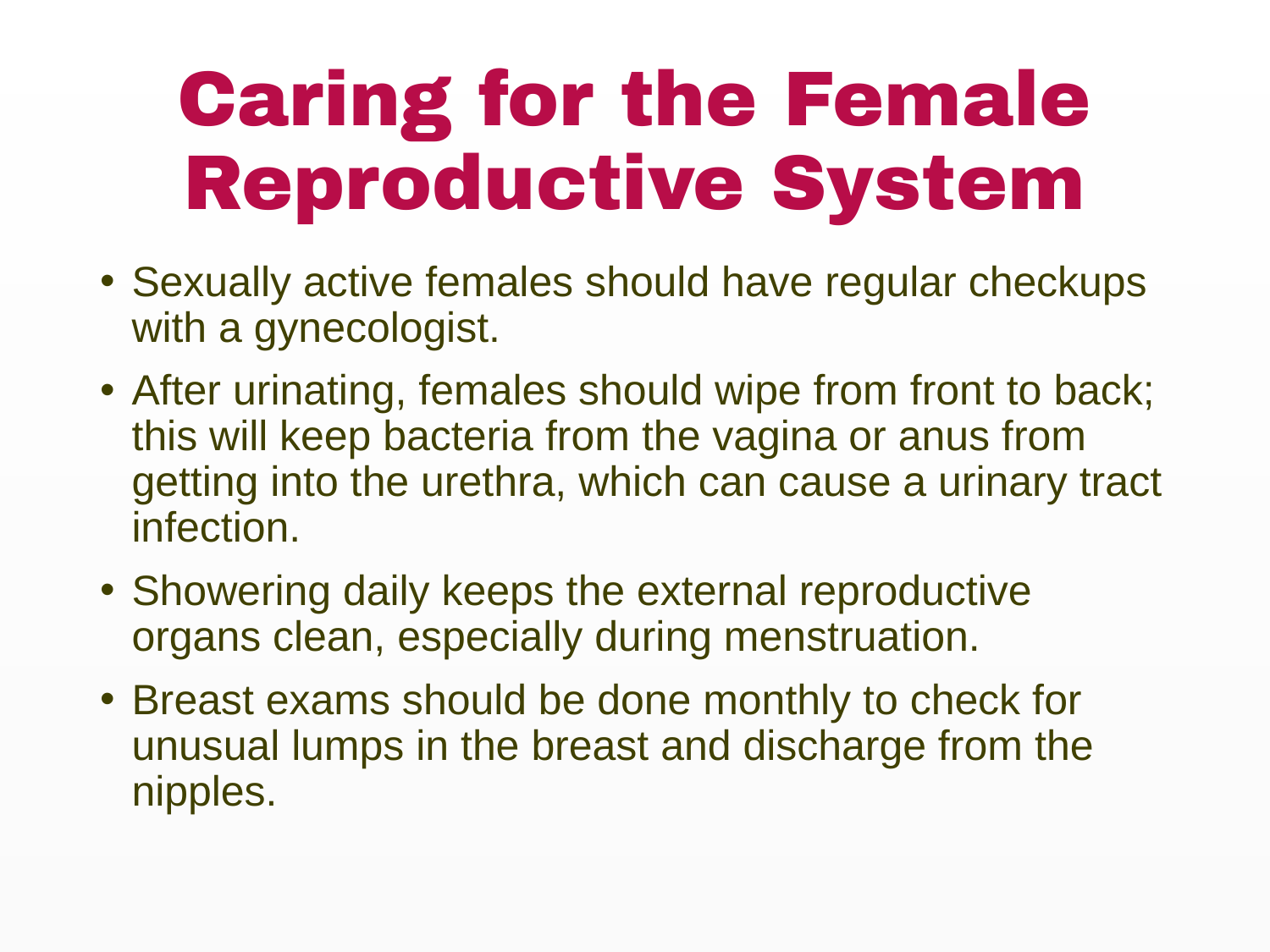

# Caring for the Female Reproductive System
Sexually active females should have regular checkups with a gynecologist.
After urinating, females should wipe from front to back; this will keep bacteria from the vagina or anus from getting into the urethra, which can cause a urinary tract infection.
Showering daily keeps the external reproductive organs clean, especially during menstruation.
Breast exams should be done monthly to check for unusual lumps in the breast and discharge from the nipples.